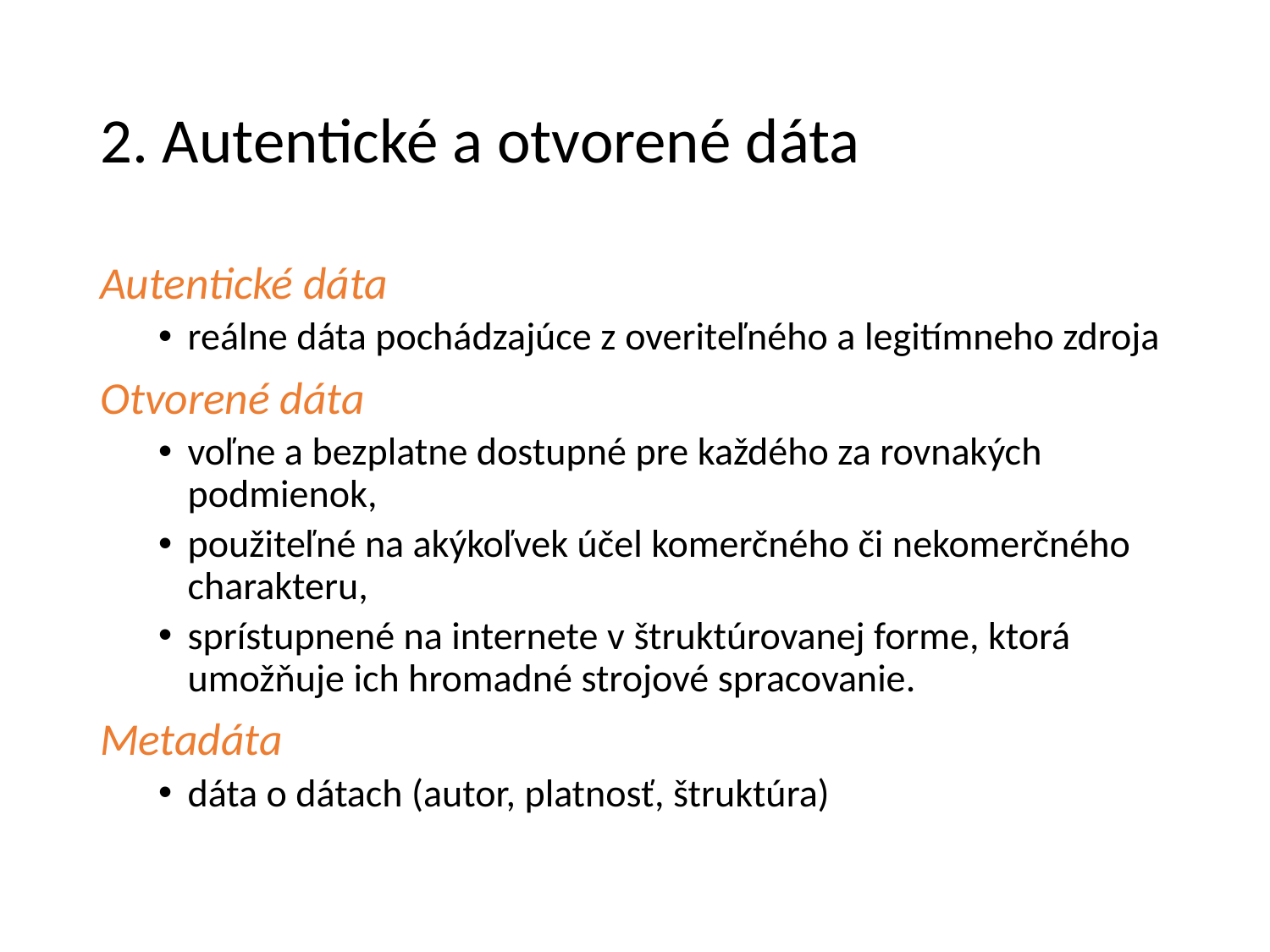

# 2. Autentické a otvorené dáta
Autentické dáta
reálne dáta pochádzajúce z overiteľného a legitímneho zdroja
Otvorené dáta
voľne a bezplatne dostupné pre každého za rovnakých podmienok,
použiteľné na akýkoľvek účel komerčného či nekomerčného charakteru,
sprístupnené na internete v štruktúrovanej forme, ktorá umožňuje ich hromadné strojové spracovanie.
Metadáta
dáta o dátach (autor, platnosť, štruktúra)